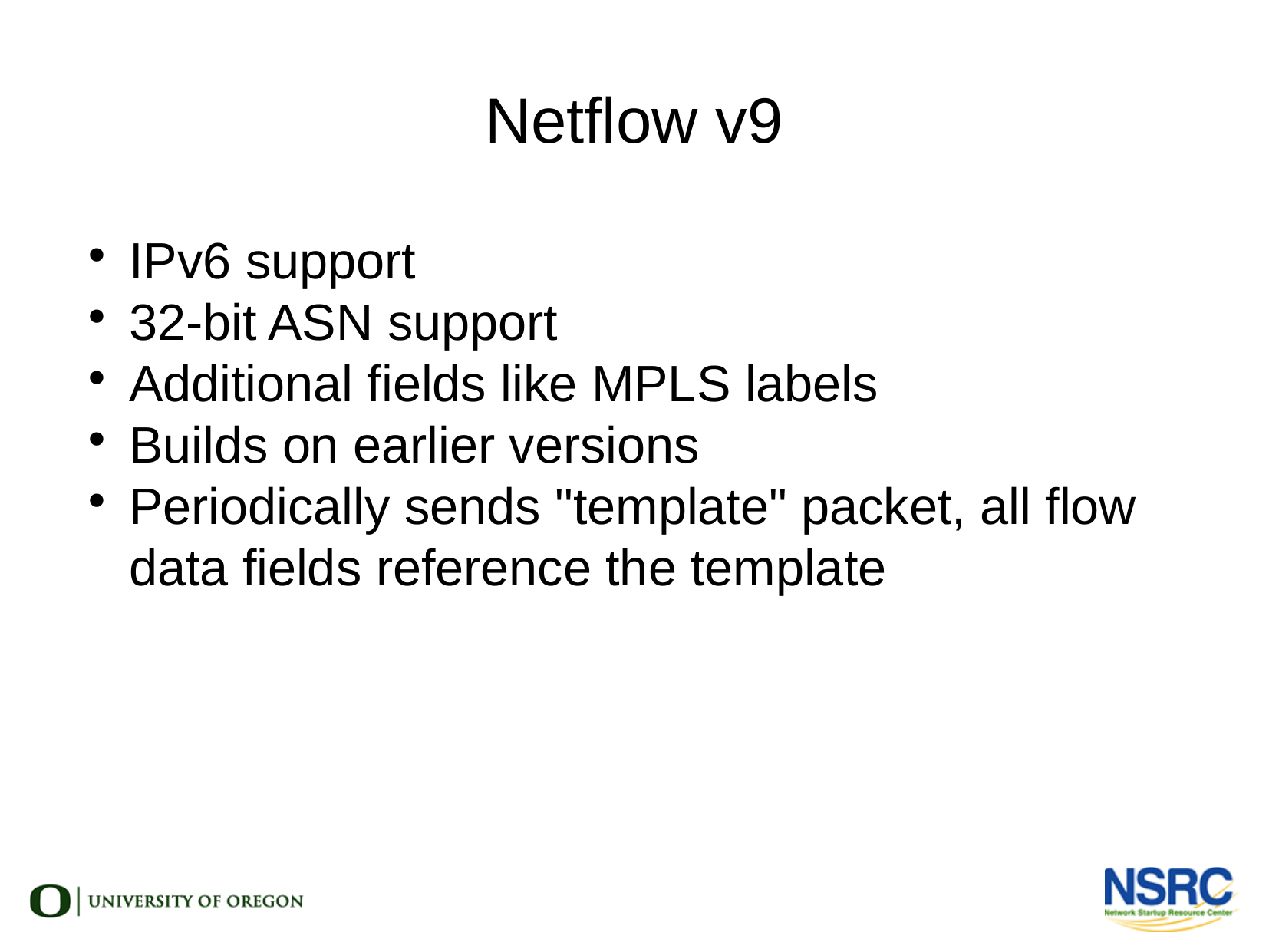

Netflow v9
IPv6 support
32-bit ASN support
Additional fields like MPLS labels
Builds on earlier versions
Periodically sends "template" packet, all flow data fields reference the template